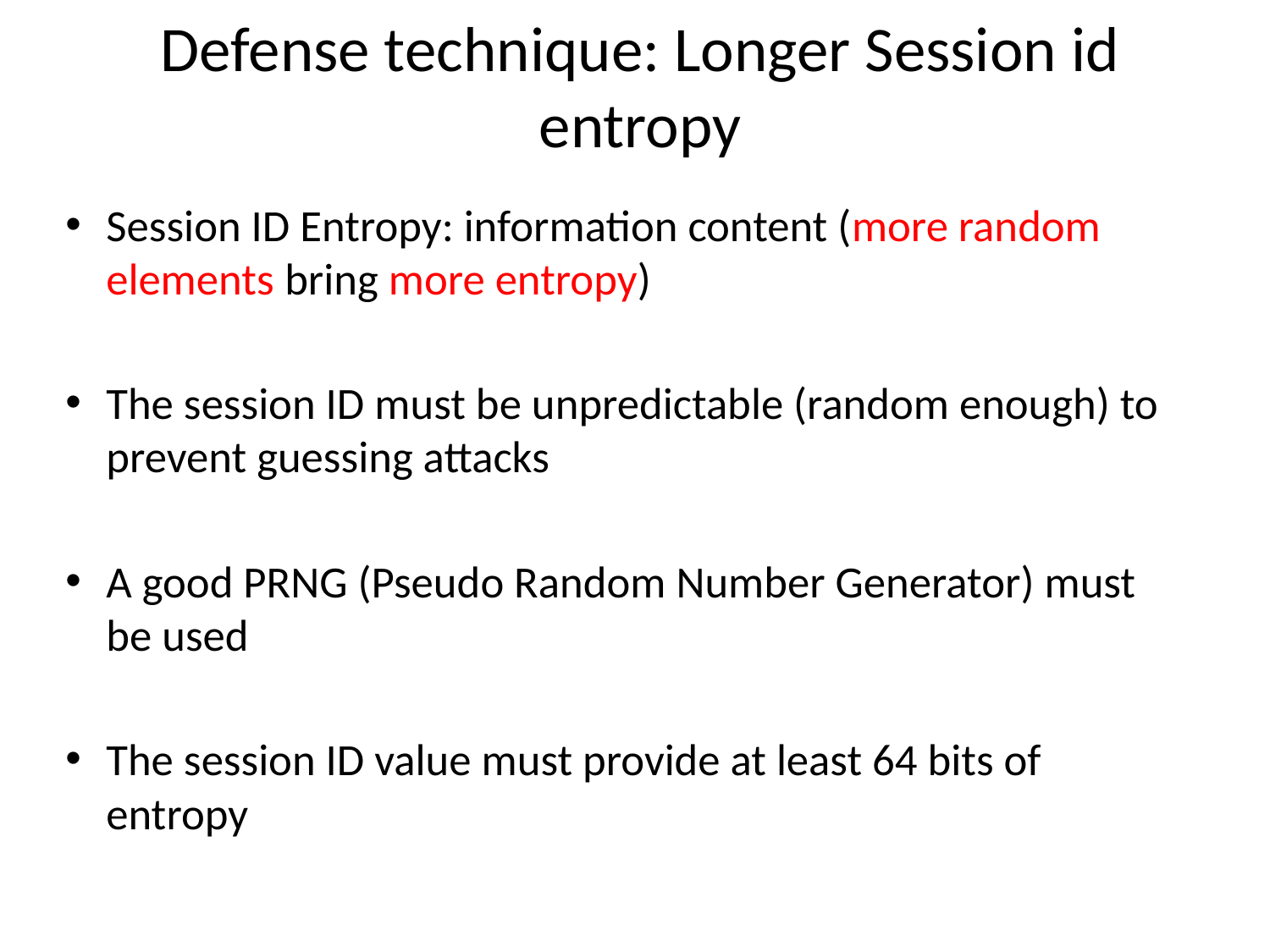

# Defense technique: Longer Session id entropy
Session ID Entropy: information content (more random elements bring more entropy)

The session ID must be unpredictable (random enough) to prevent guessing attacks

A good PRNG (Pseudo Random Number Generator) must be used

The session ID value must provide at least 64 bits of entropy